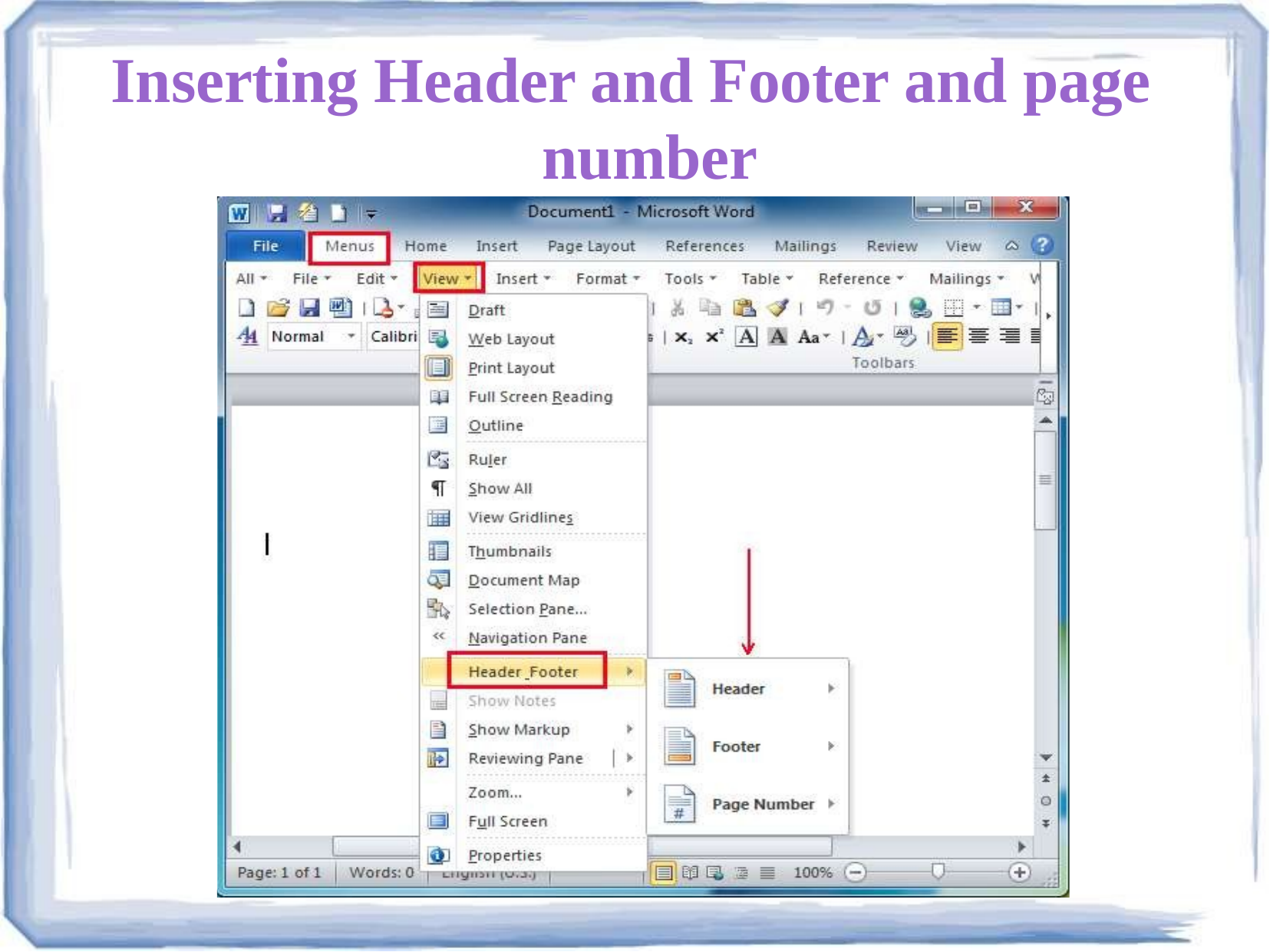

# Inserting Header and Footer and page  number